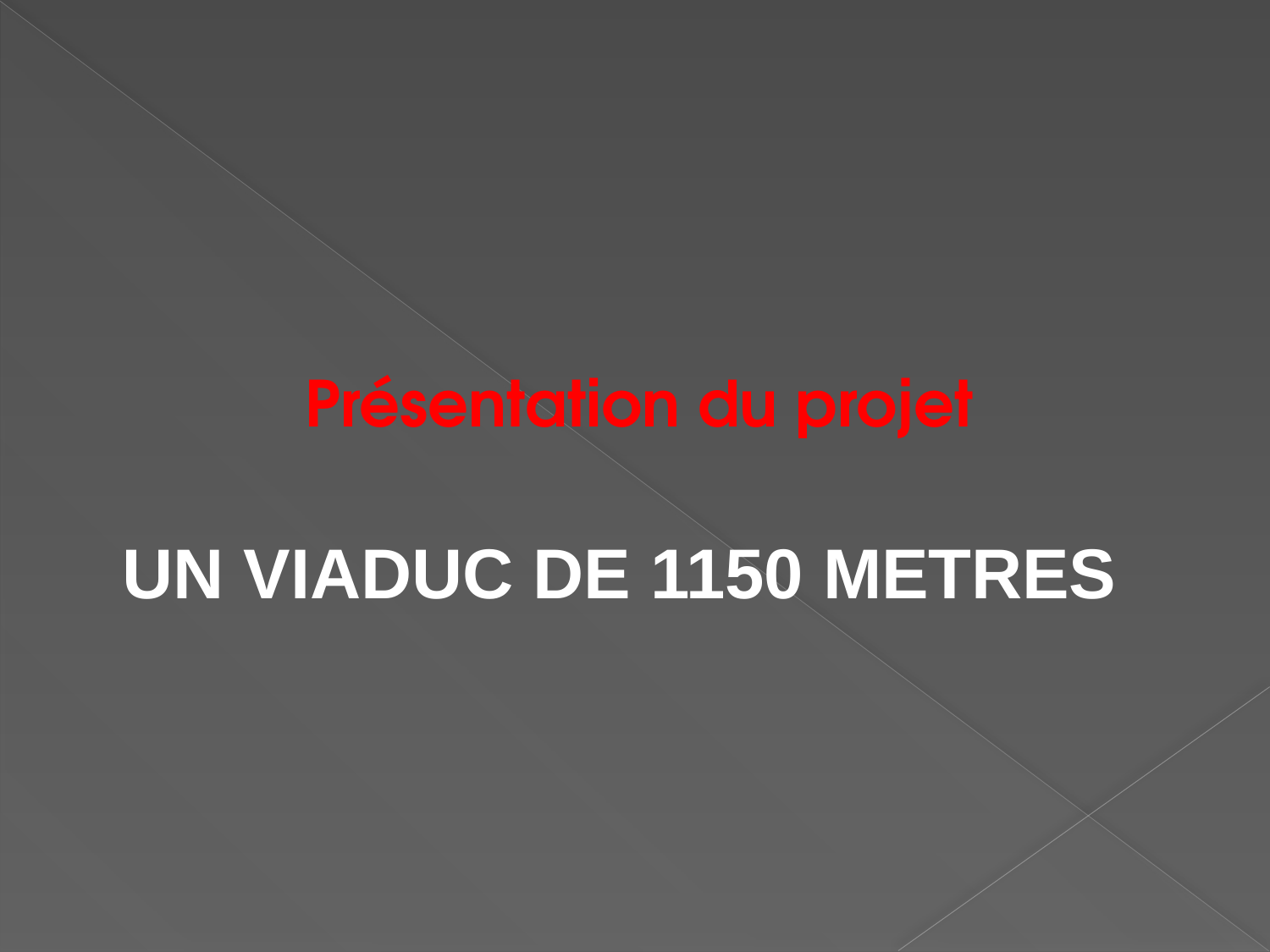

Présentation du projet

UN VIADUC DE 1150 METRES